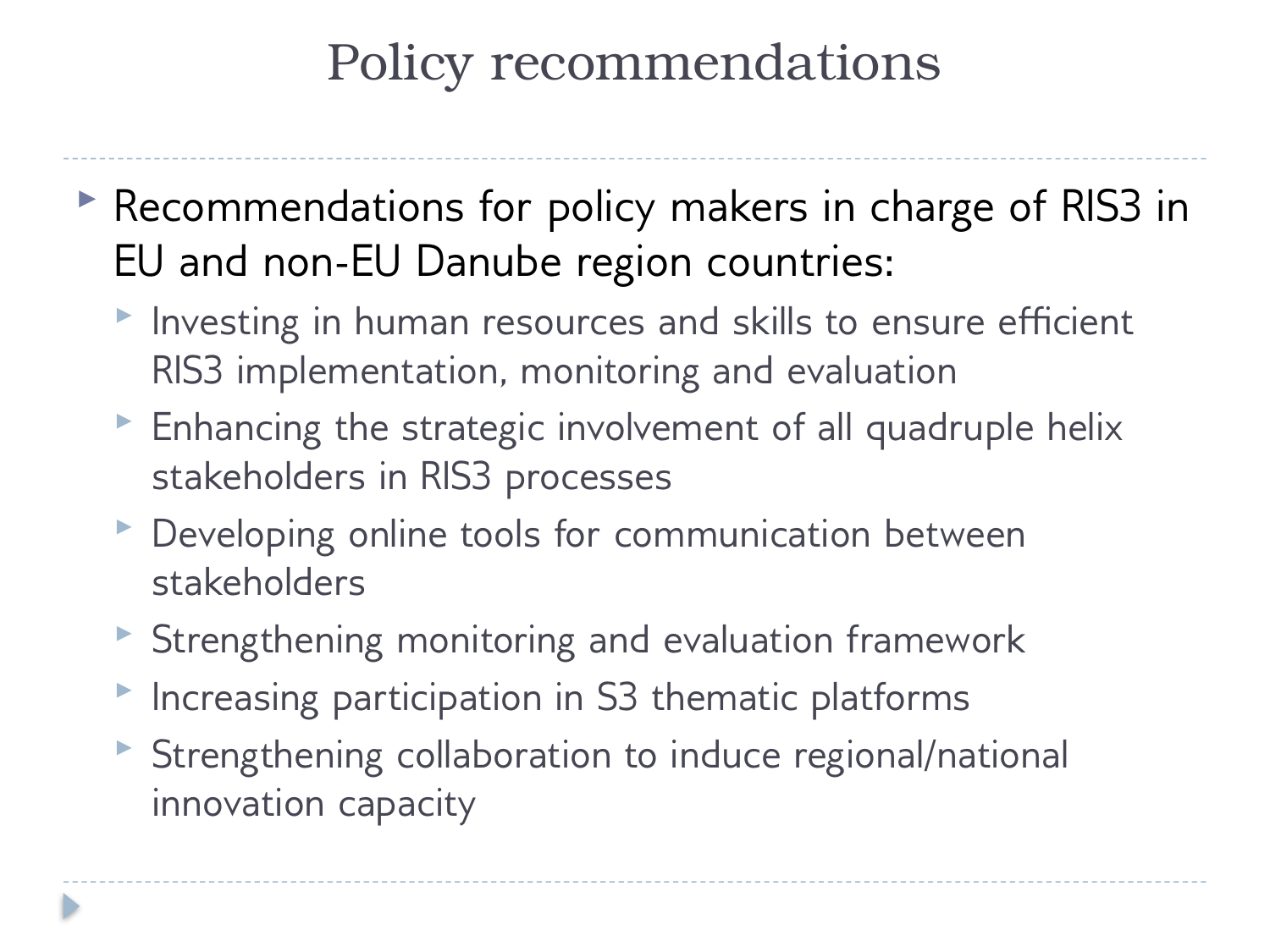

# Policy recommendations
Recommendations for policy makers in charge of RIS3 in EU and non-EU Danube region countries:
Investing in human resources and skills to ensure efficient RIS3 implementation, monitoring and evaluation
Enhancing the strategic involvement of all quadruple helix stakeholders in RIS3 processes
Developing online tools for communication between stakeholders
Strengthening monitoring and evaluation framework
Increasing participation in S3 thematic platforms
Strengthening collaboration to induce regional/national innovation capacity